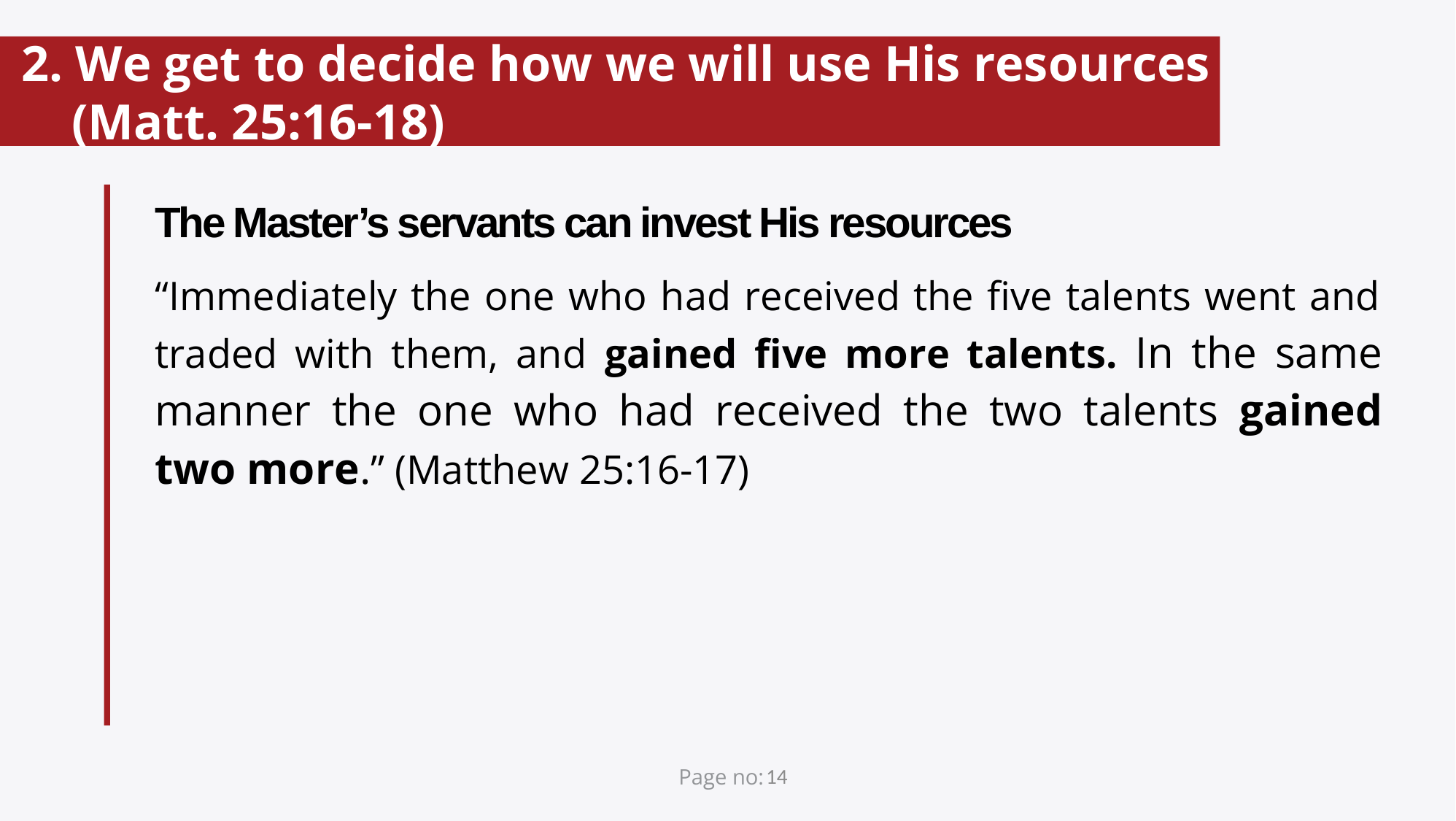

# 2. We get to decide how we will use His resources (Matt. 25:16-18)
The Master’s servants can invest His resources
“Immediately the one who had received the five talents went and traded with them, and gained five more talents. In the same manner the one who had received the two talents gained two more.” (Matthew 25:16-17)